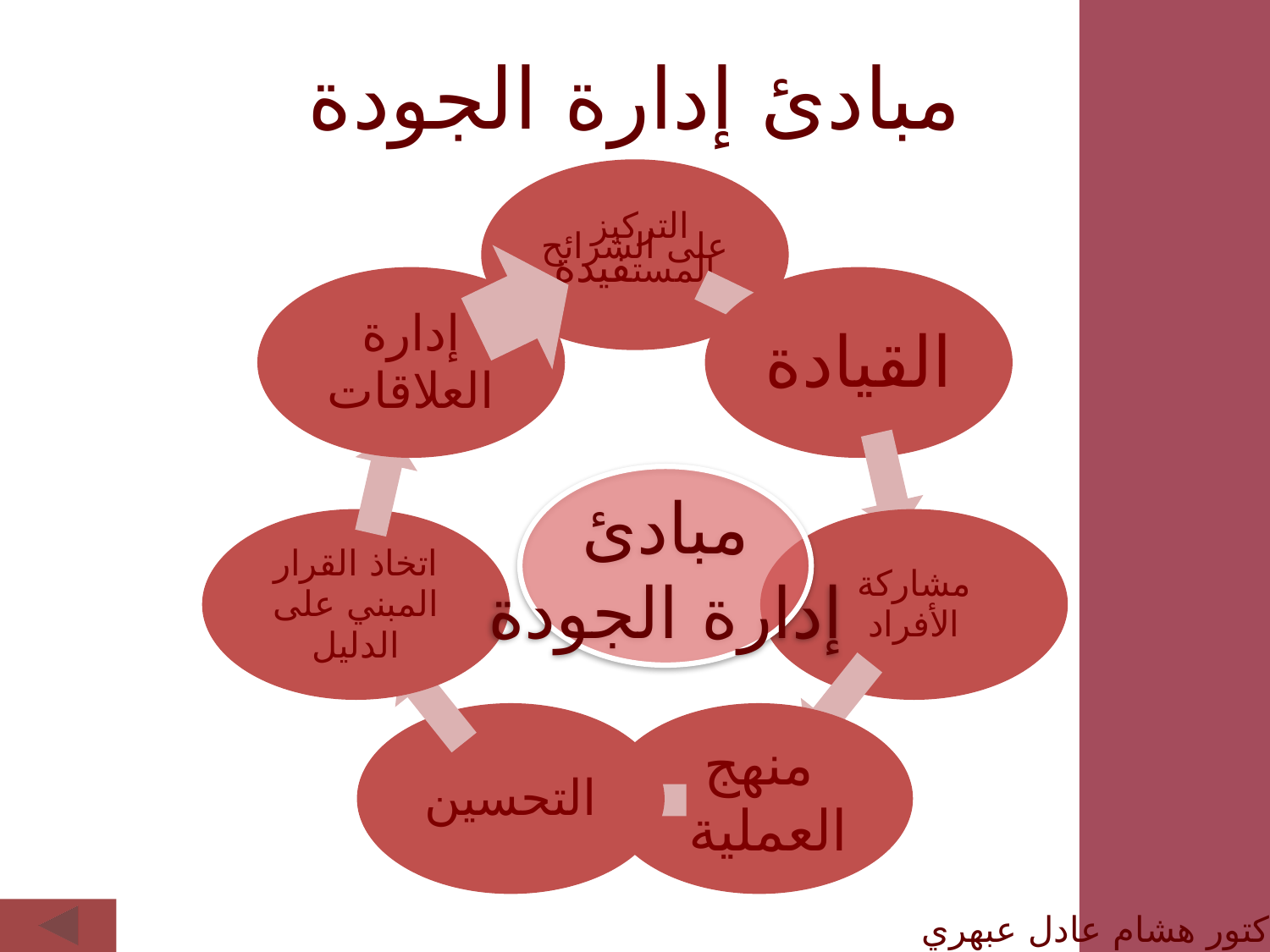

مبادئ إدارة الجودة
التركيز
على الشرائح المستفيدة
القيادة
منهج العملية
التحسين
اتخاذ القرار المبني على الدليل

مبادئ
 إدارة الجودة

الدكتور هشام عادل عبهري